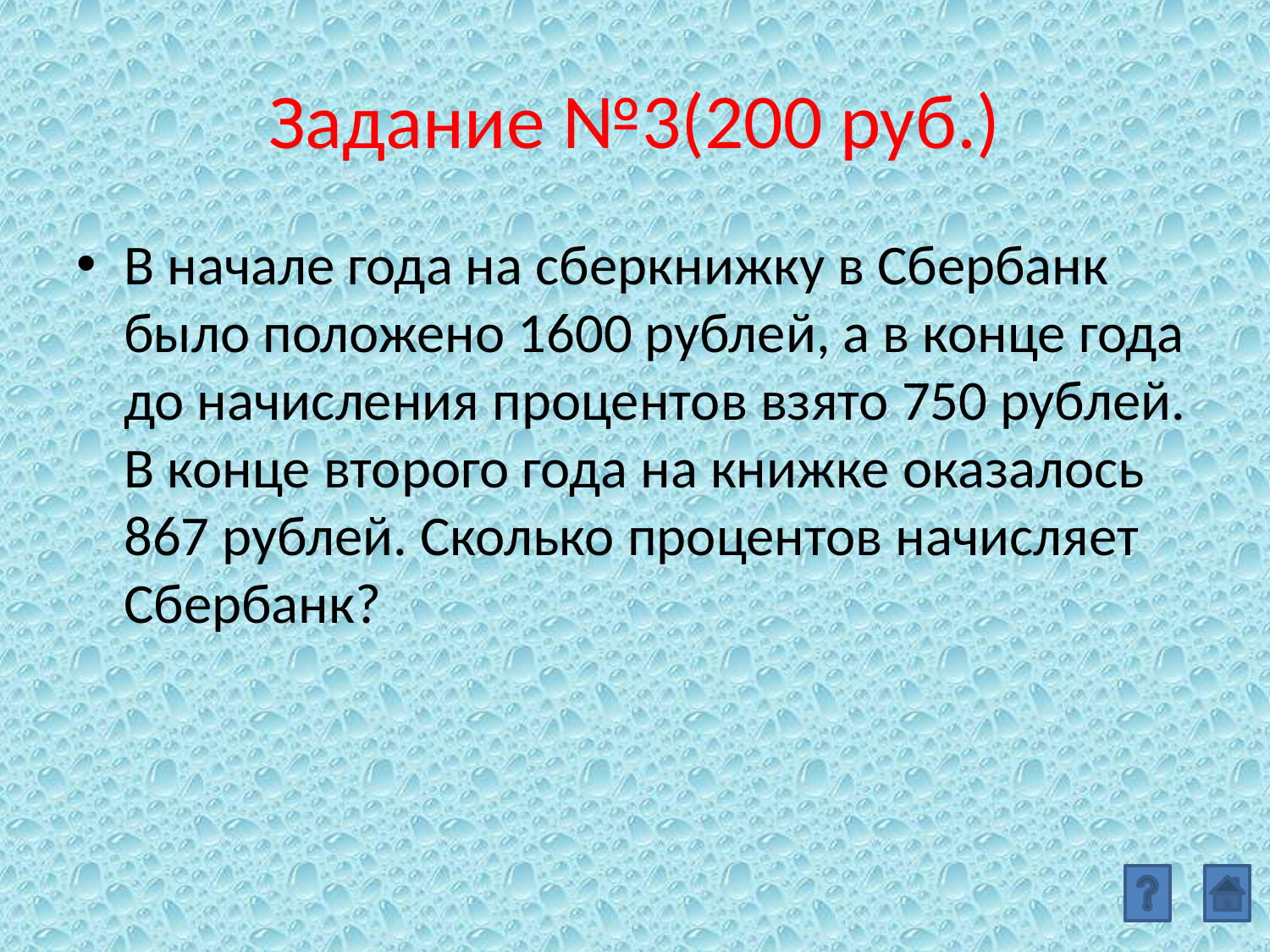

# Задание №3(200 руб.)
В начале года на сберкнижку в Сбербанк было положено 1600 рублей, а в конце года до начисления процентов взято 750 рублей. В конце второго года на книжке оказалось 867 рублей. Сколько процентов начисляет Сбербанк?